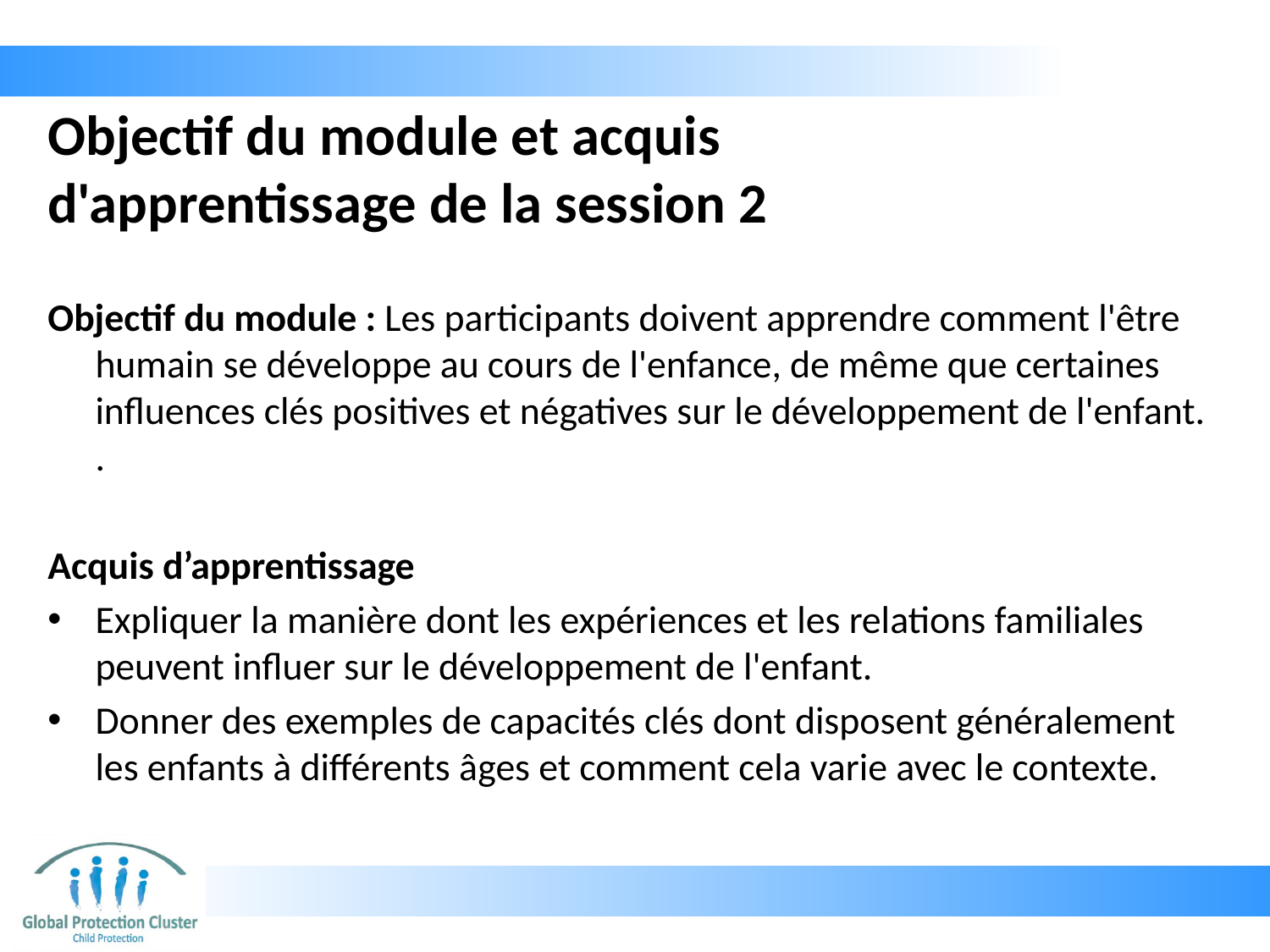

# Objectif du module et acquis d'apprentissage de la session 2

Objectif du module : Les participants doivent apprendre comment l'être humain se développe au cours de l'enfance, de même que certaines influences clés positives et négatives sur le développement de l'enfant. .

Acquis d’apprentissage
Expliquer la manière dont les expériences et les relations familiales peuvent influer sur le développement de l'enfant.
Donner des exemples de capacités clés dont disposent généralement les enfants à différents âges et comment cela varie avec le contexte.